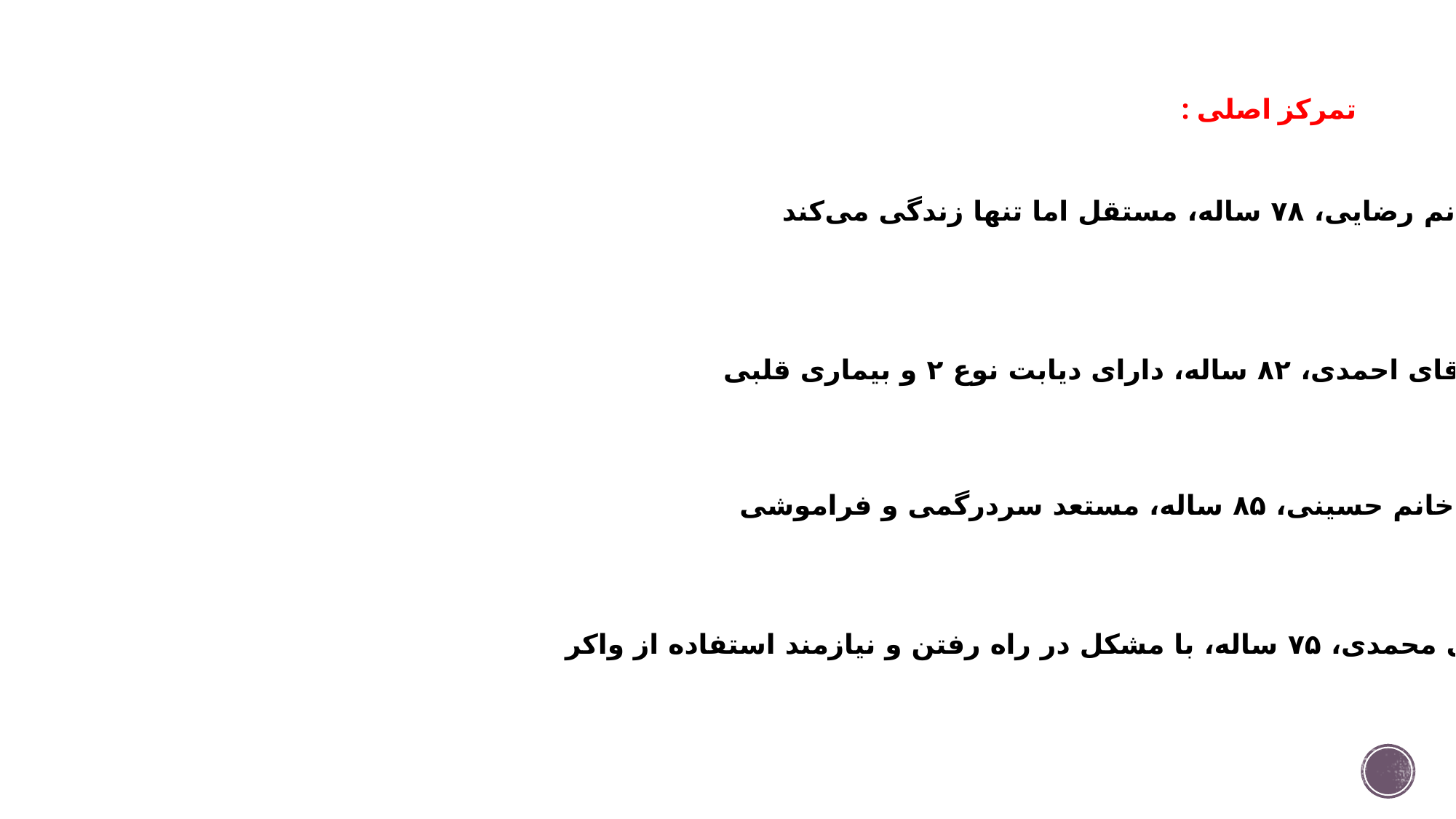

تمرکز اصلی :
خانم رضایی، ۷۸ ساله، مستقل اما تنها زندگی می‌کند
آقای احمدی، ۸۲ ساله، دارای دیابت نوع ۲ و بیماری قلبی.
خانم حسینی، ۸۵ ساله، مستعد سردرگمی و فراموشی.
آقای محمدی، ۷۵ ساله، با مشکل در راه رفتن و نیازمند استفاده از واکر.